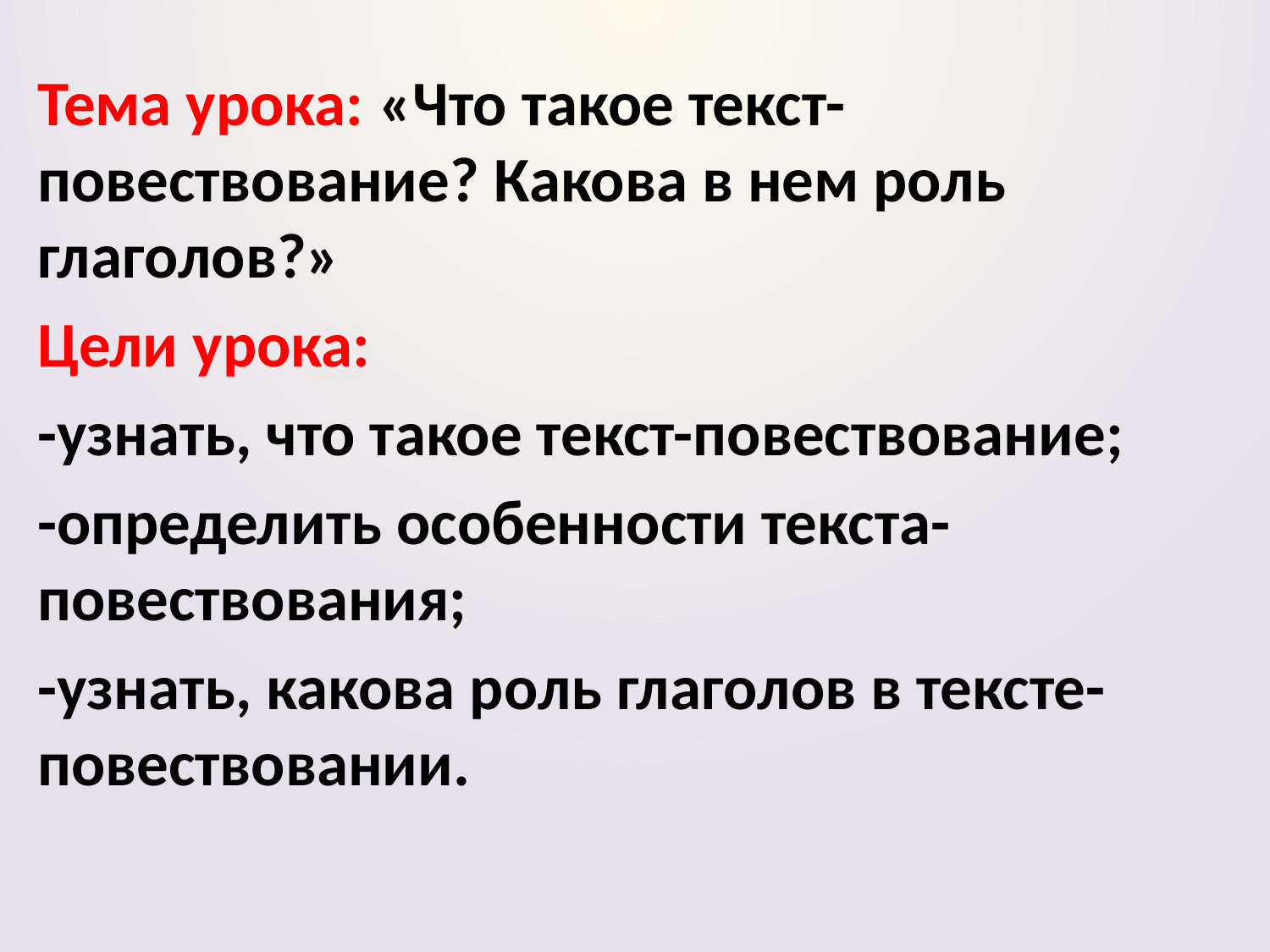

Тема урока: «Что такое текст-повествование? Какова в нем роль глаголов?»
Цели урока:
-узнать, что такое текст-повествование;
-определить особенности текста-повествования;
-узнать, какова роль глаголов в тексте-повествовании.